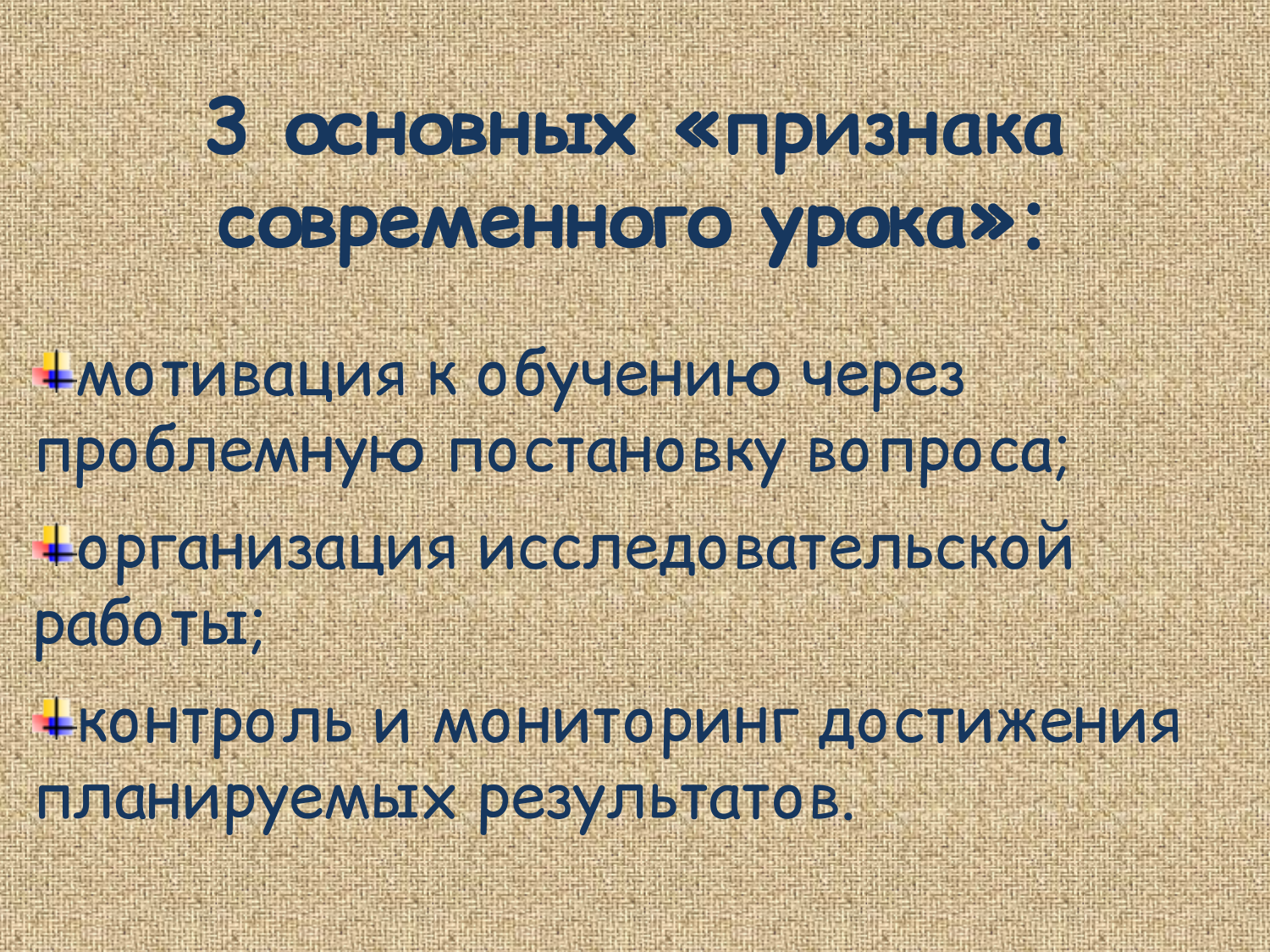

3 основных «признака современного урока»:

мотивация к обучению через проблемную постановку вопроса;
организация исследовательской работы;
контроль и мониторинг достижения планируемых результатов.